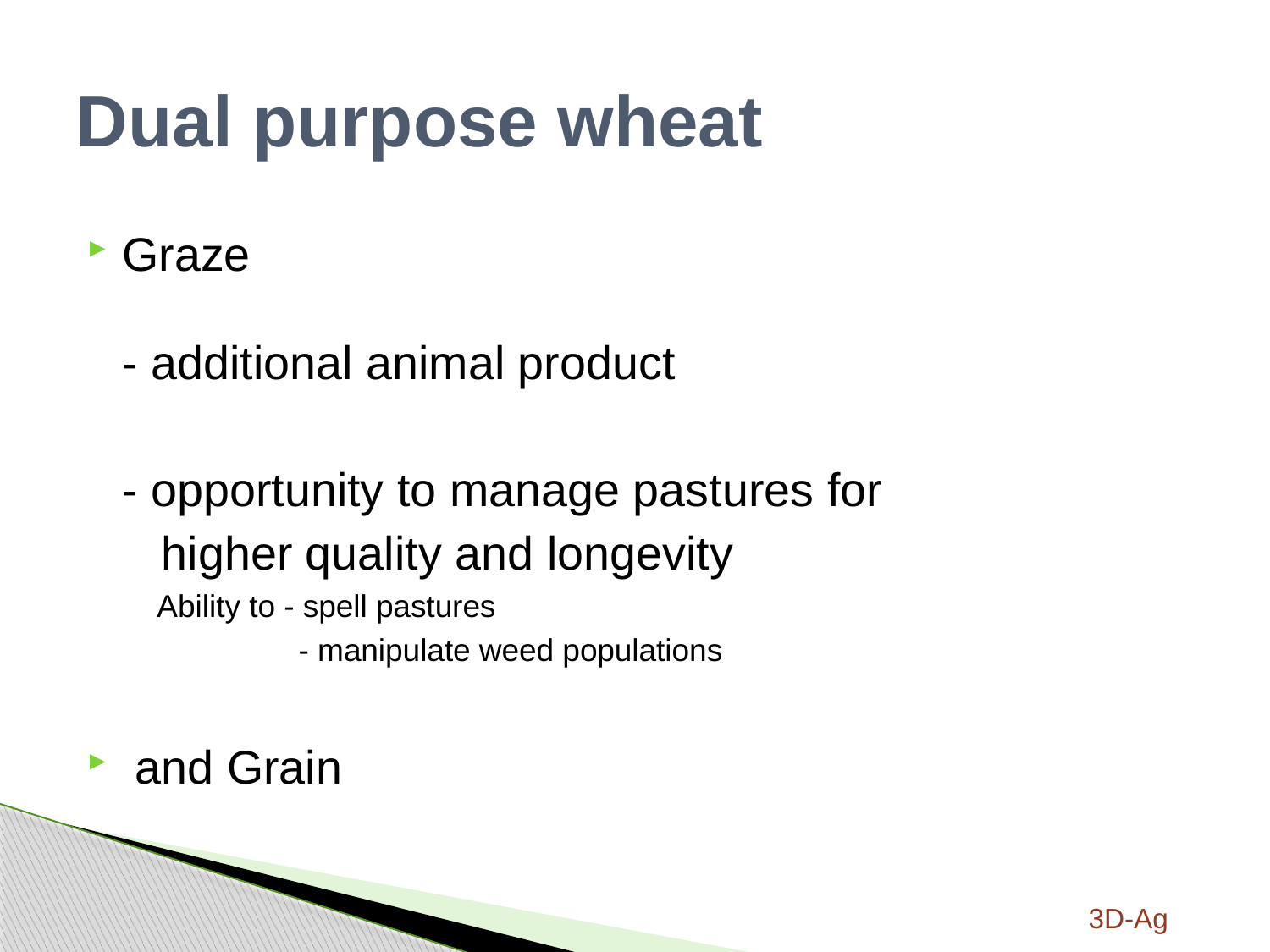

# Dual purpose wheat
Graze

	- additional animal product

	- opportunity to manage pastures for
	   higher quality and longevity
	    Ability to - spell pastures
	        - manipulate weed populations

 and Grain

3D-Ag